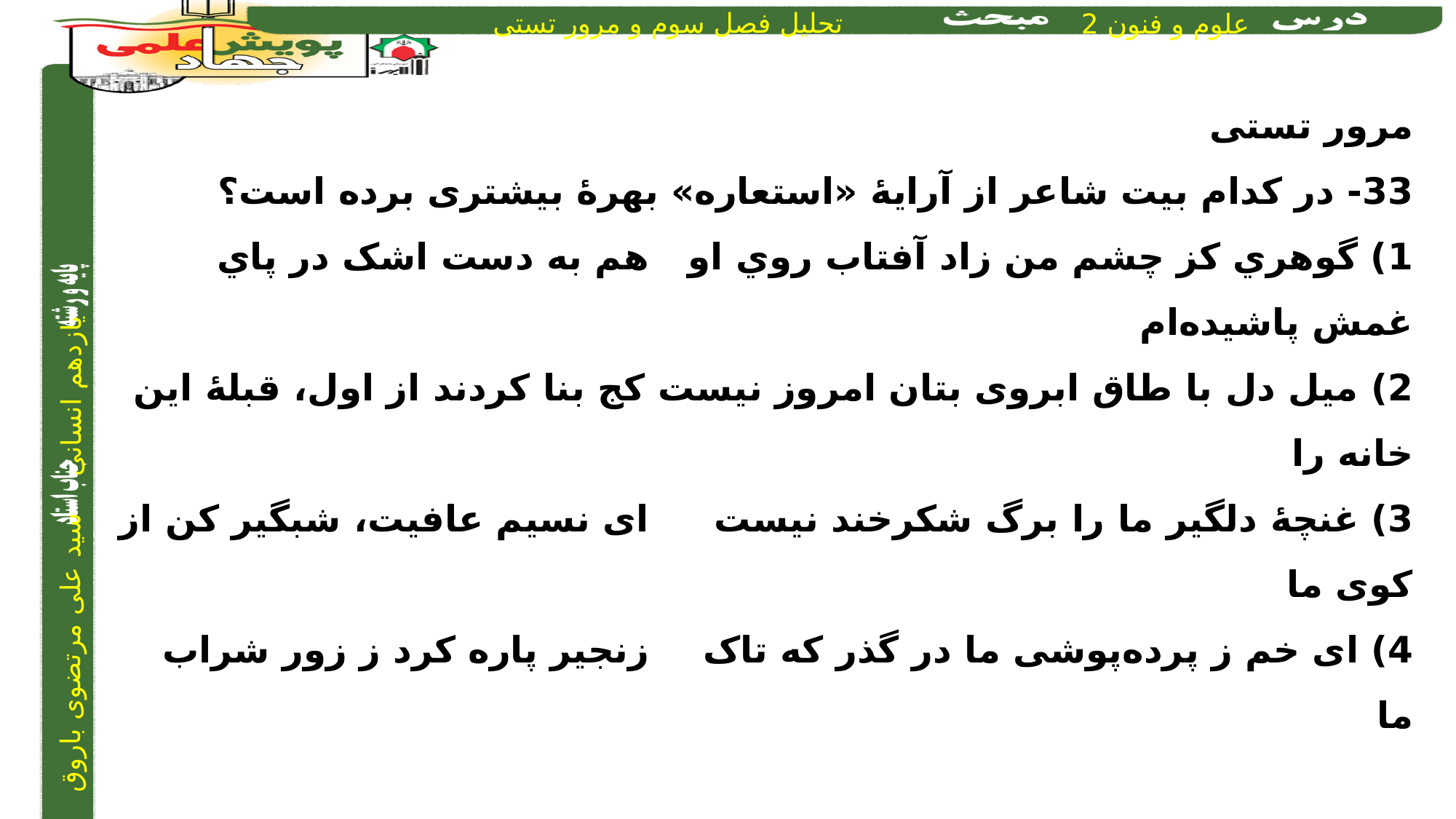

مرور تستی
33- در کدام بیت شاعر از آرایۀ «استعاره» بهرۀ بیشتری برده است؟
1) گوهري کز چشم من زاد آفتاب روي او 	 	هم به دست اشک در پاي غمش پاشیده‌ام
2) میل دل با طاق ابروی بتان امروز نیست	 	کج بنا کردند از اول، قبلۀ این خانه را
3) غنچۀ دلگیر ما را برگ شکرخند نیست 	 	ای نسیم عافیت، شبگیر کن از کوی ما
4) ای خم ز پرده‌پوشی ما در گذر که تاک 	 	زنجیر پاره کرد ز زور شراب ما

1